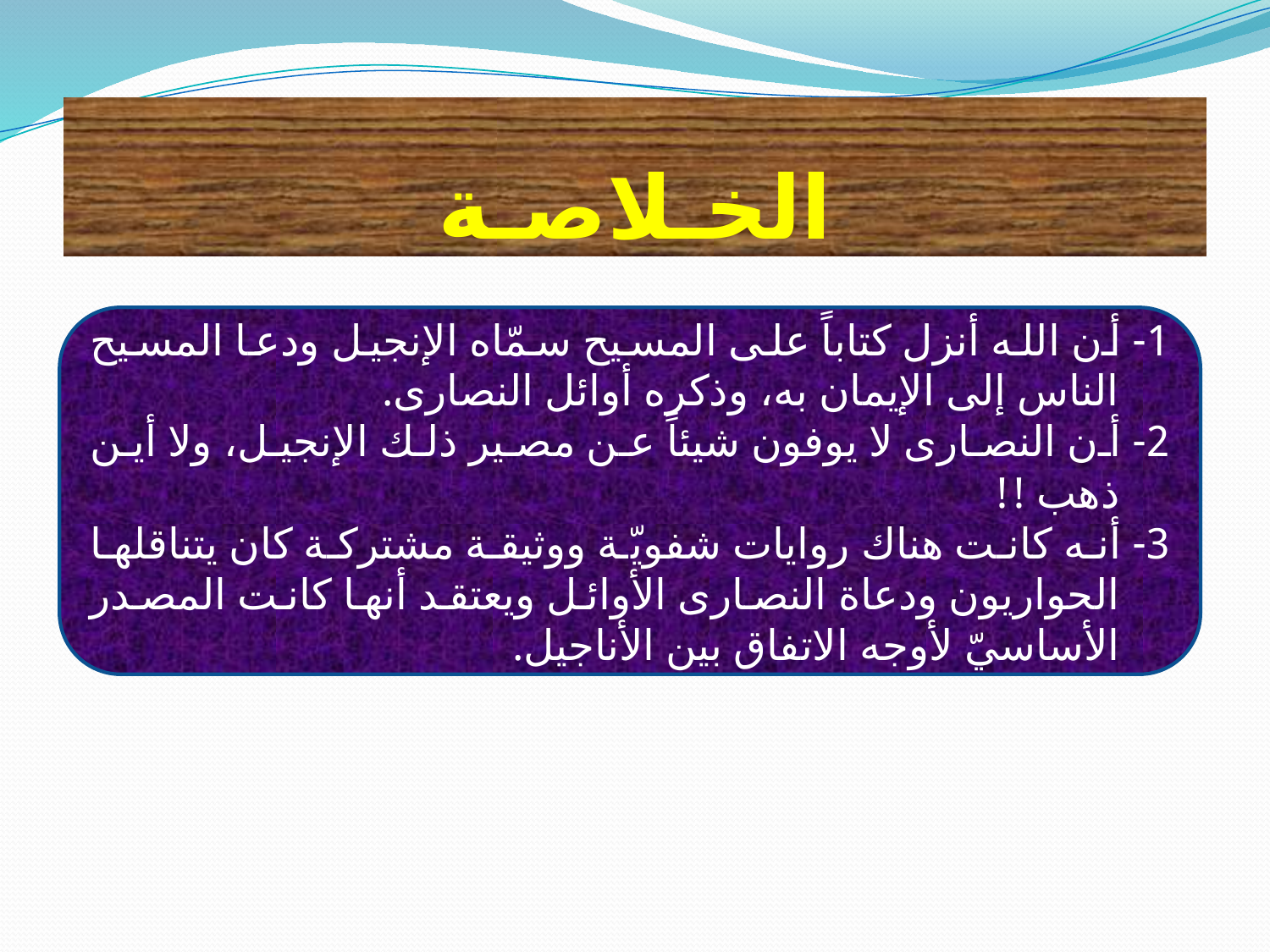

# الخـلاصـة
1- أن الله أنزل كتاباً على المسيح سمّاه الإنجيل ودعا المسيح الناس إلى الإيمان به، وذكره أوائل النصارى.
2- أن النصارى لا يوفون شيئاً عن مصير ذلك الإنجيل، ولا أين ذهب !!
3- أنه كانت هناك روايات شفويّة ووثيقة مشتركة كان يتناقلها الحواريون ودعاة النصارى الأوائل ويعتقد أنها كانت المصدر الأساسيّ لأوجه الاتفاق بين الأناجيل.